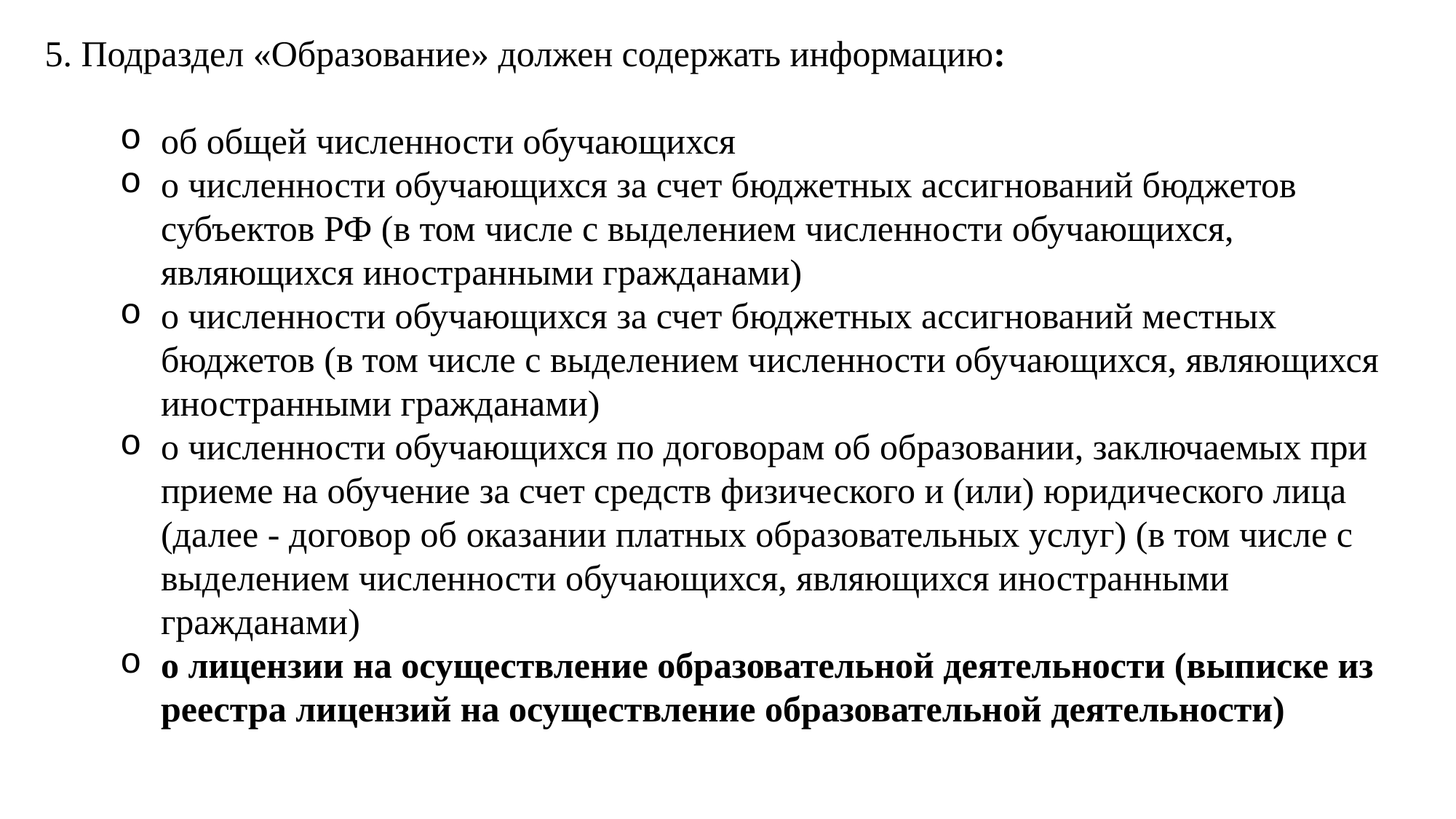

5. Подраздел «Образование» должен содержать информацию:
об общей численности обучающихся
о численности обучающихся за счет бюджетных ассигнований бюджетов субъектов РФ (в том числе с выделением численности обучающихся, являющихся иностранными гражданами)
о численности обучающихся за счет бюджетных ассигнований местных бюджетов (в том числе с выделением численности обучающихся, являющихся иностранными гражданами)
о численности обучающихся по договорам об образовании, заключаемых при приеме на обучение за счет средств физического и (или) юридического лица (далее - договор об оказании платных образовательных услуг) (в том числе с выделением численности обучающихся, являющихся иностранными гражданами)
о лицензии на осуществление образовательной деятельности (выписке из реестра лицензий на осуществление образовательной деятельности)